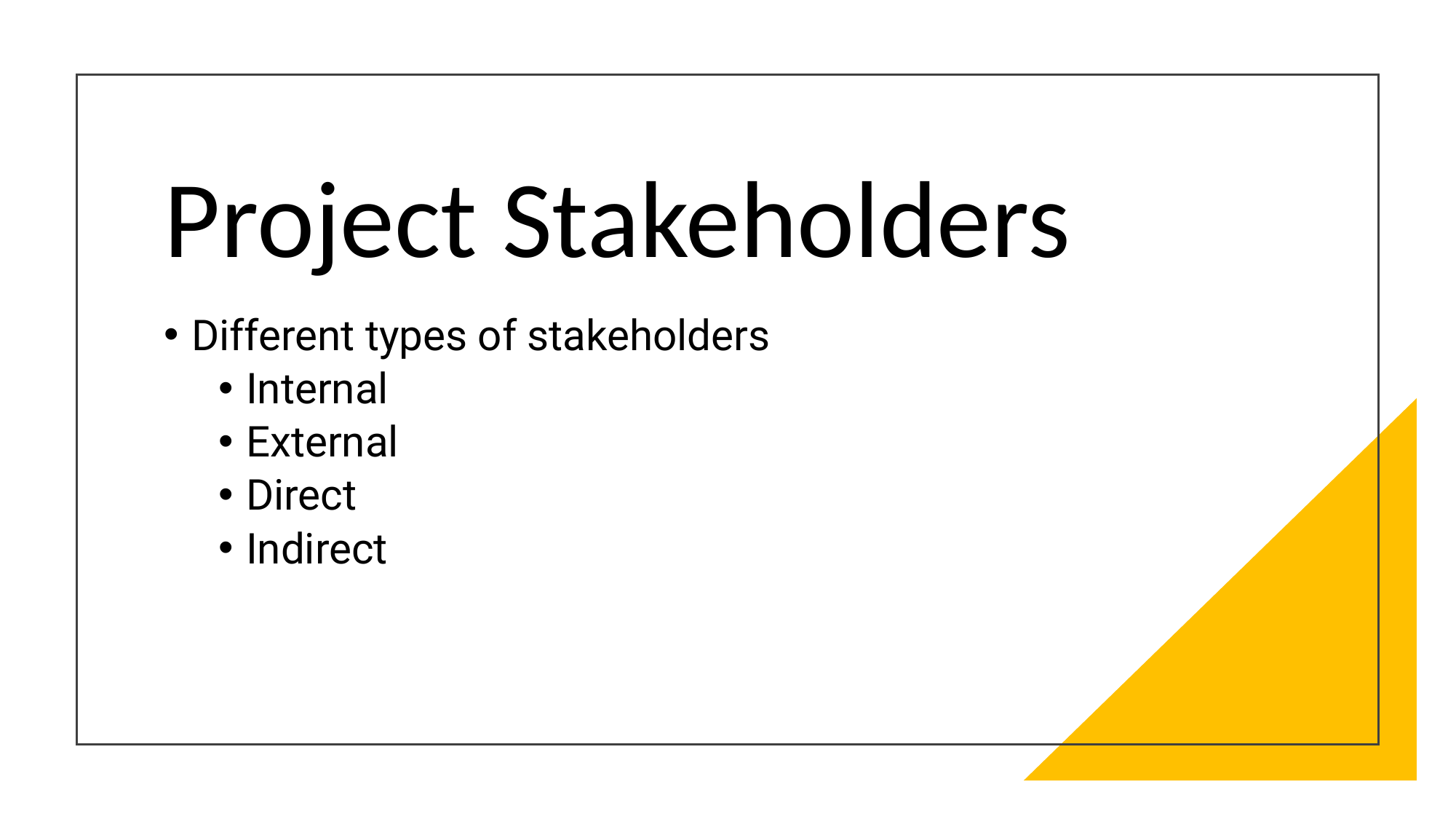

# Project Stakeholders
Different types of stakeholders
Internal
External
Direct
Indirect